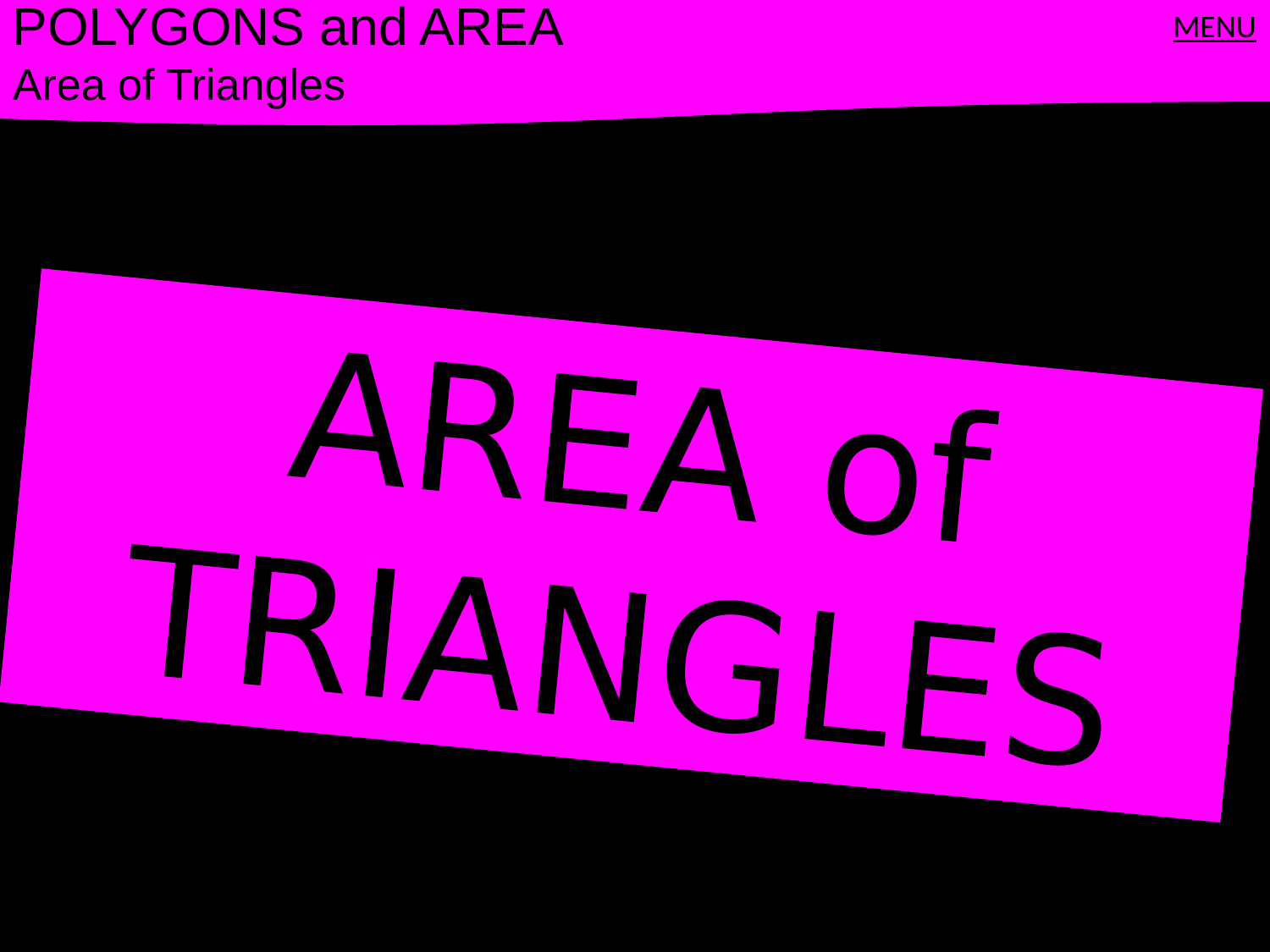

POLYGONS and AREA
Area of Triangles
MENU
AREA of TRIANGLES